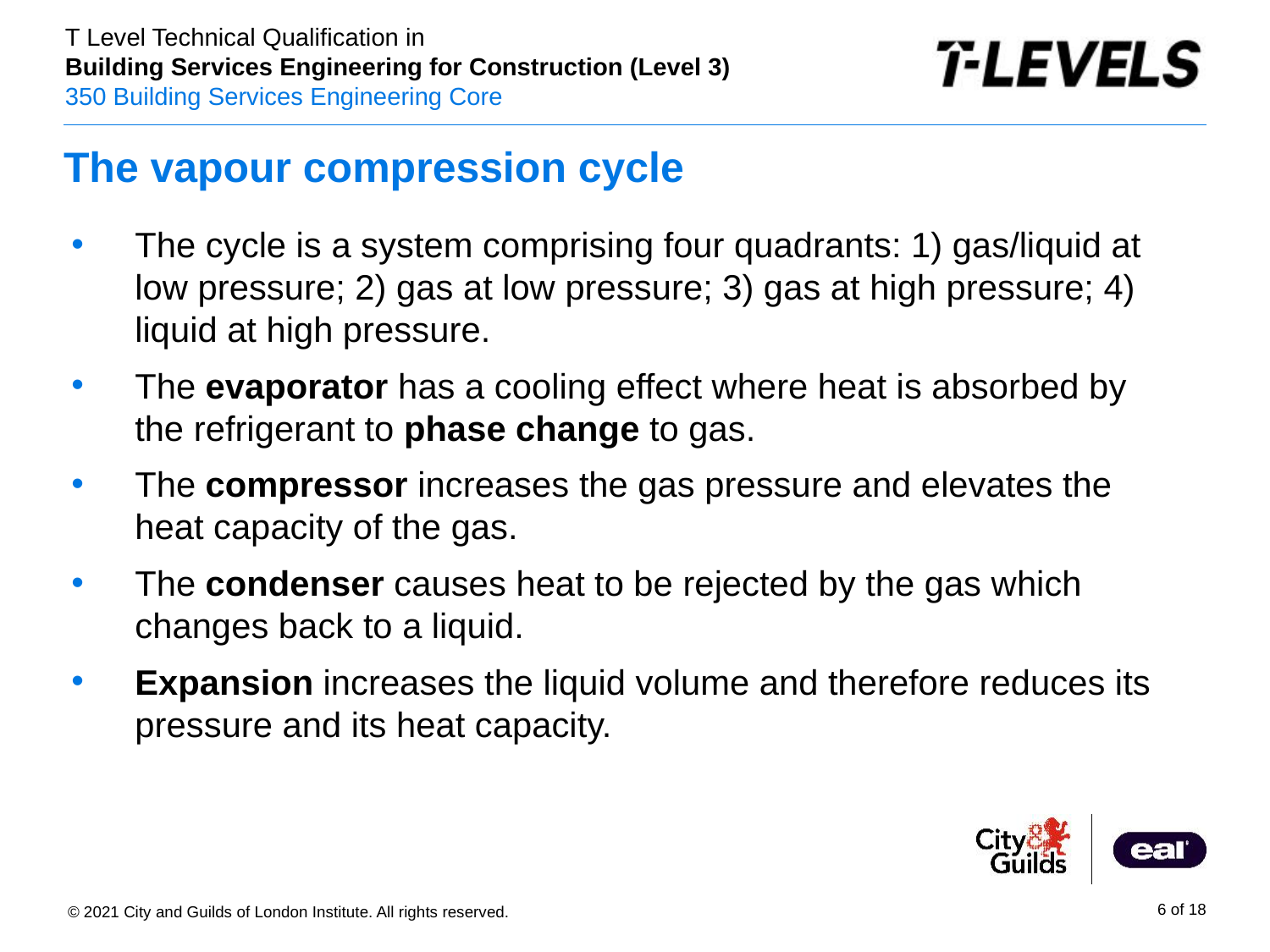

# The vapour compression cycle
The cycle is a system comprising four quadrants: 1) gas/liquid at low pressure; 2) gas at low pressure; 3) gas at high pressure; 4) liquid at high pressure.
The evaporator has a cooling effect where heat is absorbed by the refrigerant to phase change to gas.
The compressor increases the gas pressure and elevates the heat capacity of the gas.
The condenser causes heat to be rejected by the gas which changes back to a liquid.
Expansion increases the liquid volume and therefore reduces its pressure and its heat capacity.